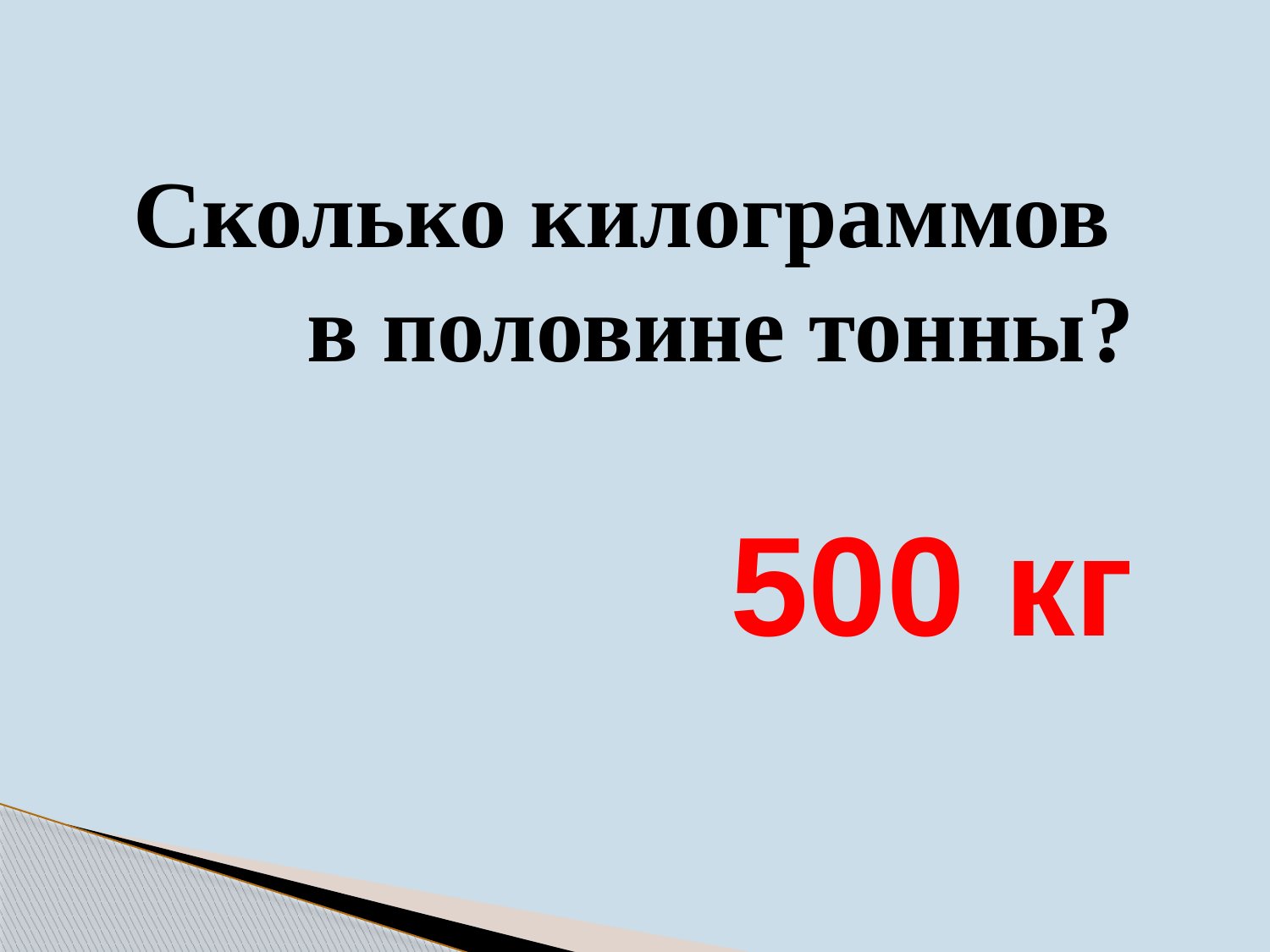

Сколько килограммов
в половине тонны?

500 кг